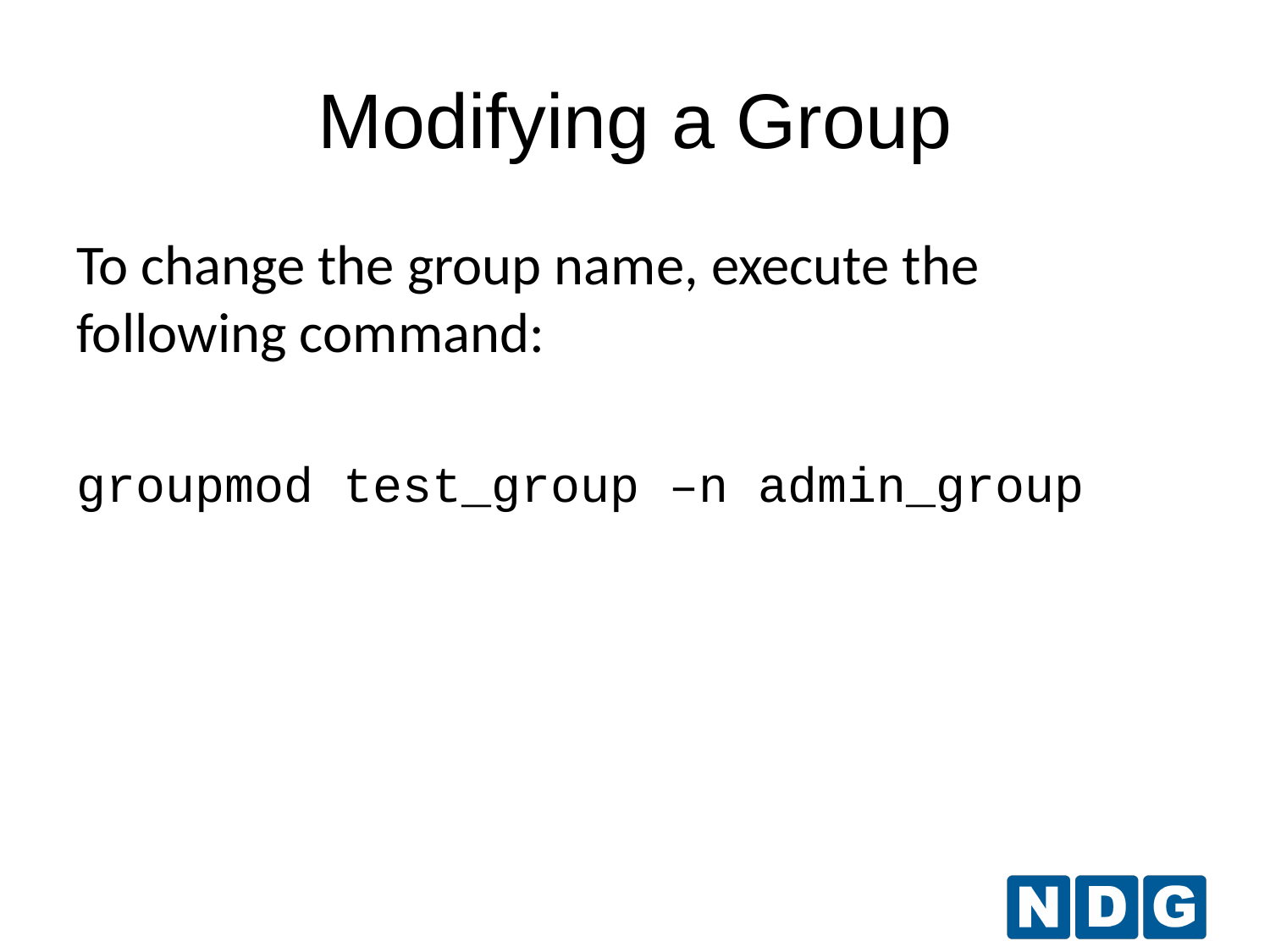

Modifying a Group
To change the group name, execute the following command:

groupmod test_group –n admin_group